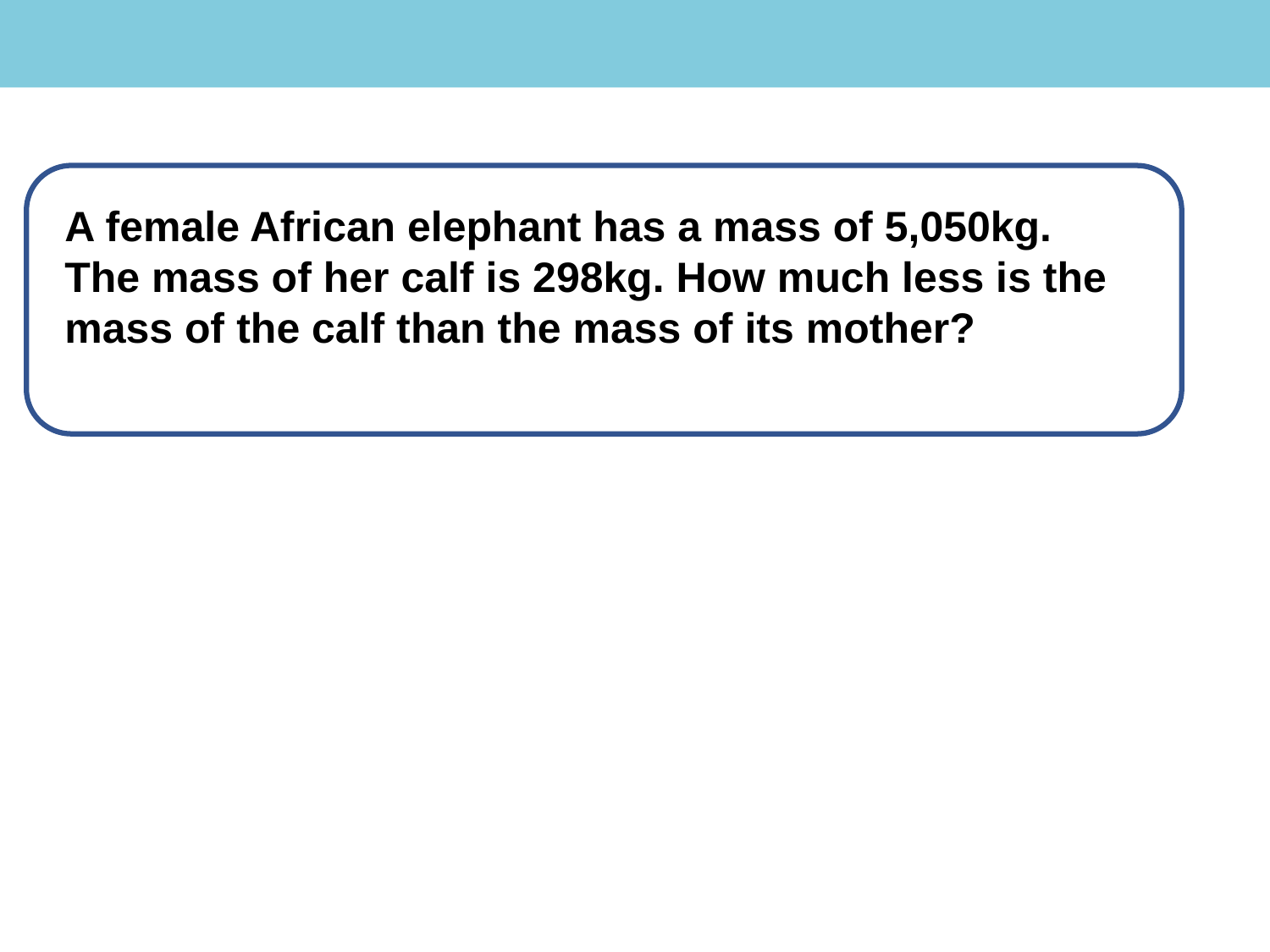

A female African elephant has a mass of 5,050kg.
The mass of her calf is 298kg. How much less is the mass of the calf than the mass of its mother?